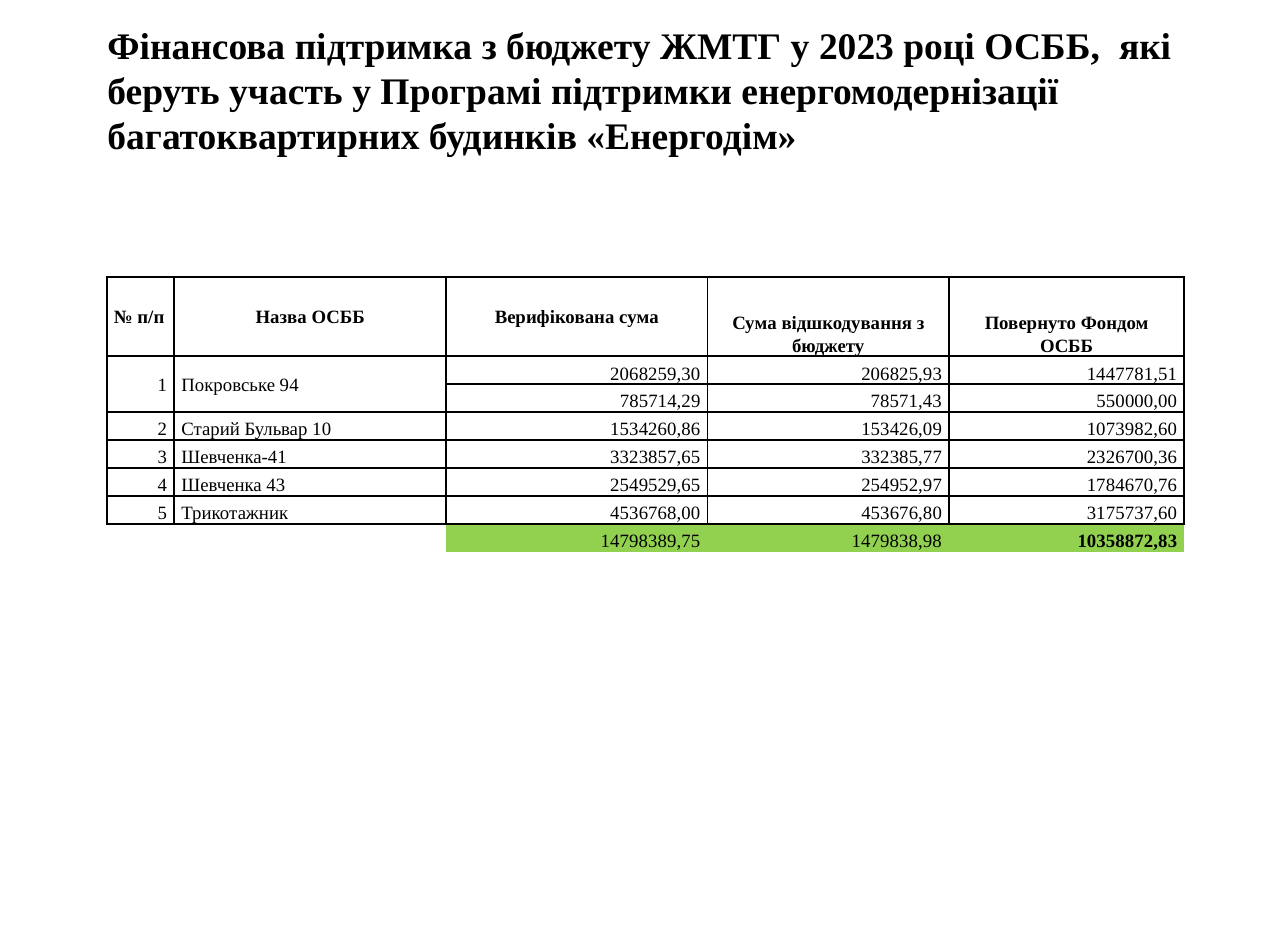

Фінансова підтримка з бюджету ЖМТГ у 2023 році ОСББ,  які беруть участь у Програмі підтримки енергомодернізації багатоквартирних будинків «Енергодім»
| № п/п | Назва ОСББ | Верифікована сума | Сума відшкодування з бюджету | Повернуто Фондом ОСББ |
| --- | --- | --- | --- | --- |
| 1 | Покровське 94 | 2068259,30 | 206825,93 | 1447781,51 |
|  |  | 785714,29 | 78571,43 | 550000,00 |
| 2 | Старий Бульвар 10 | 1534260,86 | 153426,09 | 1073982,60 |
| 3 | Шевченка-41 | 3323857,65 | 332385,77 | 2326700,36 |
| 4 | Шевченка 43 | 2549529,65 | 254952,97 | 1784670,76 |
| 5 | Трикотажник | 4536768,00 | 453676,80 | 3175737,60 |
|  |  | 14798389,75 | 1479838,98 | 10358872,83 |